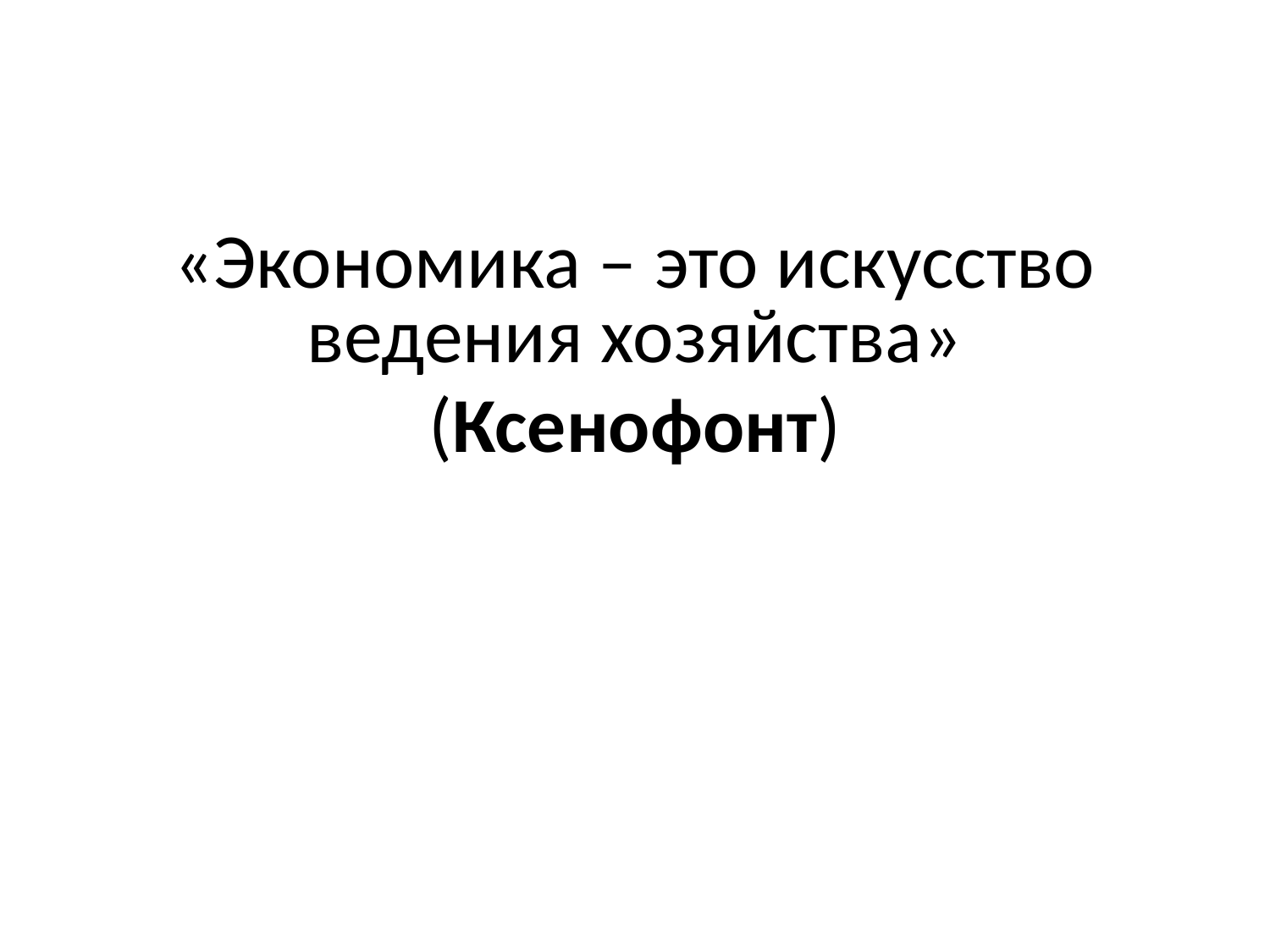

#
«Экономика – это искусство ведения хозяйства»
(Ксенофонт)